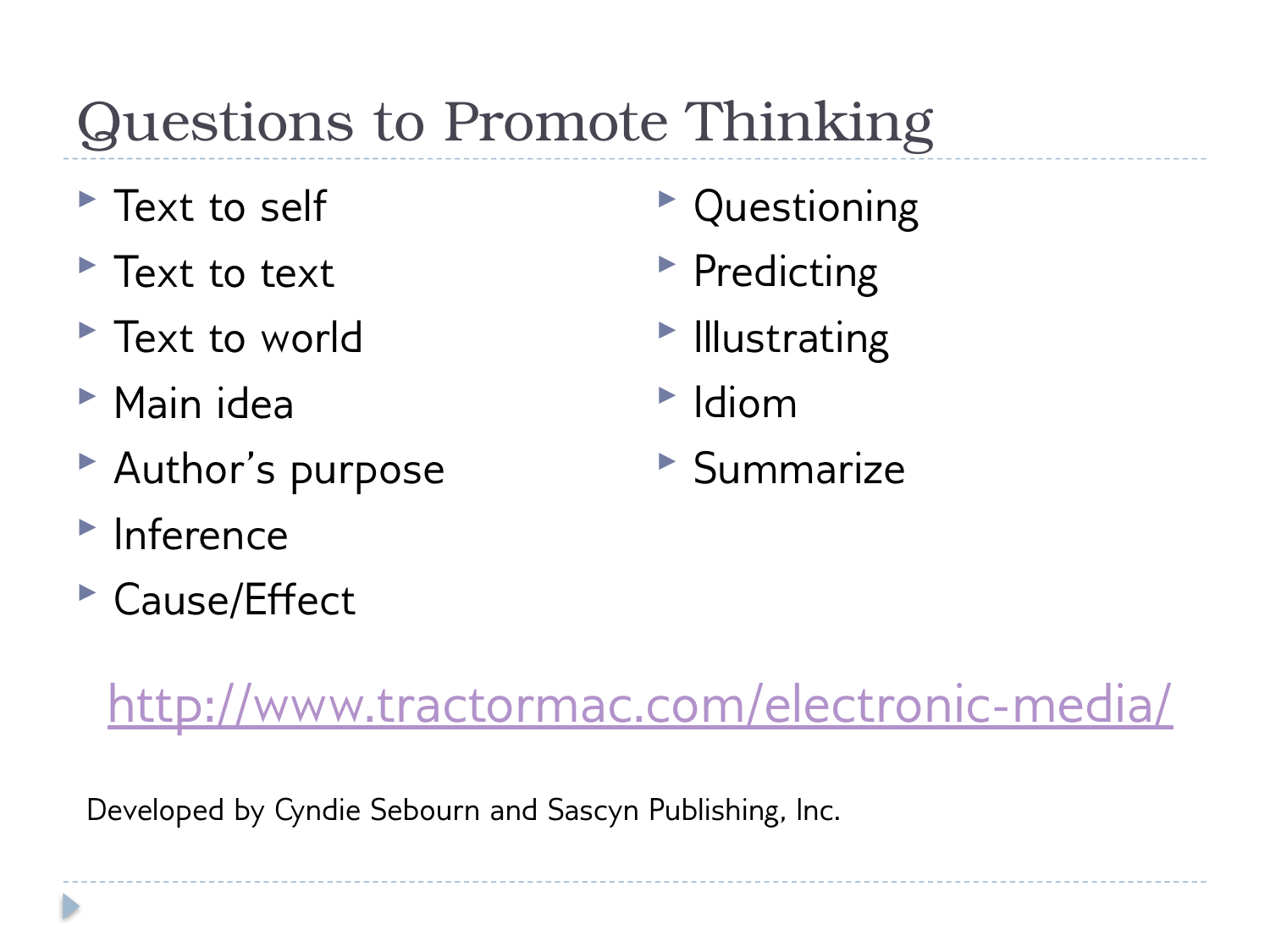

# Questions to Promote Thinking
Questioning
Predicting
Illustrating
Idiom
Summarize
Text to self
Text to text
Text to world
Main idea
Author’s purpose
Inference
Cause/Effect
http://www.tractormac.com/electronic-media/
Developed by Cyndie Sebourn and Sascyn Publishing, Inc.